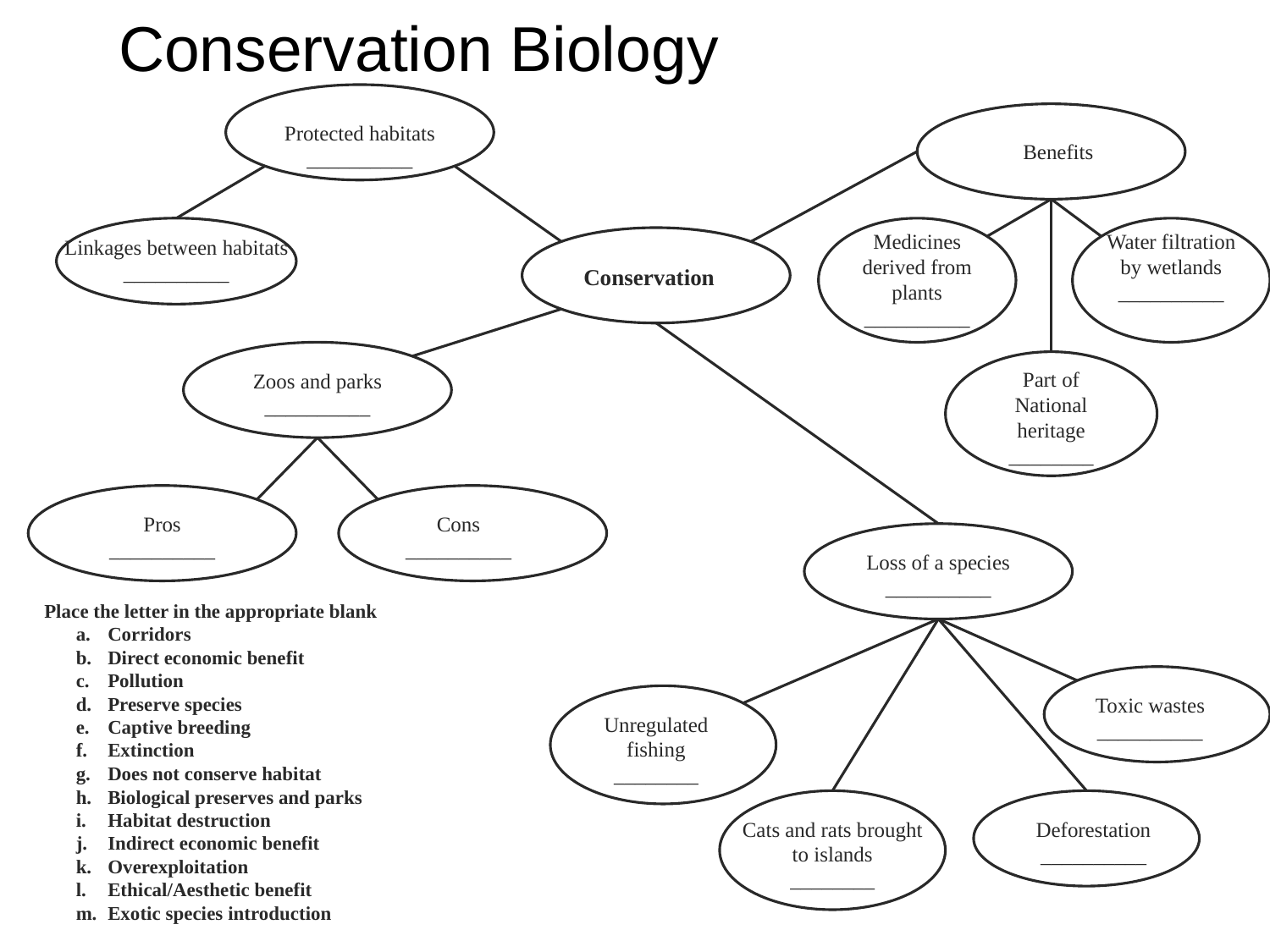

Conservation Biology

Protected habitats
__________
Benefits

Medicines derived from plants
__________
Water filtration by wetlands
__________
Linkages between habitats
__________

Conservation

Part of National heritage
________
Zoos and parks
__________

Pros
__________
Cons
__________

Loss of a species
__________
	Place the letter in the appropriate blank
Corridors
Direct economic benefit
Pollution
Preserve species
Captive breeding
Extinction
Does not conserve habitat
Biological preserves and parks
Habitat destruction
Indirect economic benefit
Overexploitation
Ethical/Aesthetic benefit
Exotic species introduction

Toxic wastes
__________
Unregulated fishing
________

Cats and rats brought to islands
________
Deforestation
__________